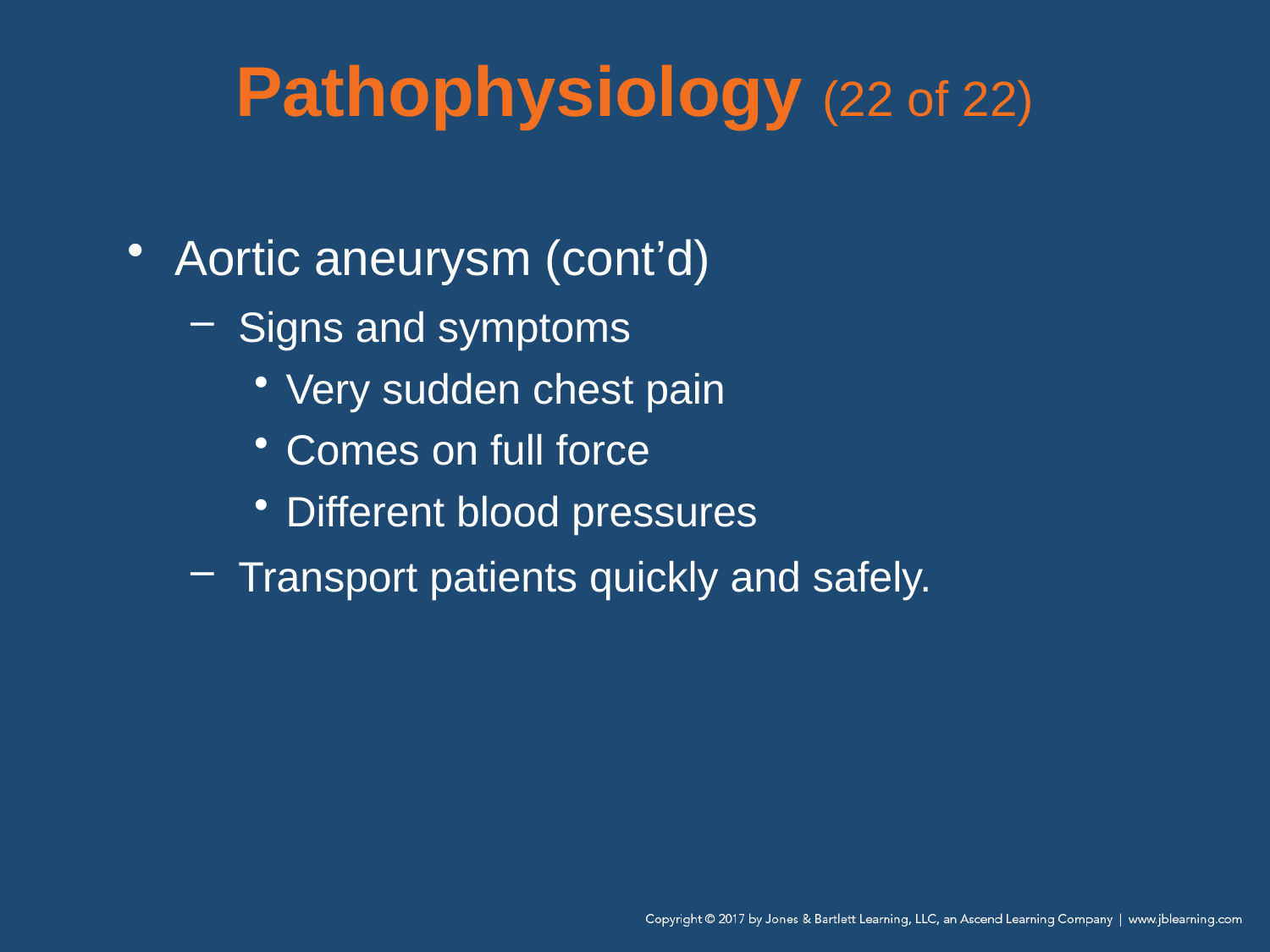

# Pathophysiology (22 of 22)
Aortic aneurysm (cont’d)
Signs and symptoms
Very sudden chest pain
Comes on full force
Different blood pressures
Transport patients quickly and safely.